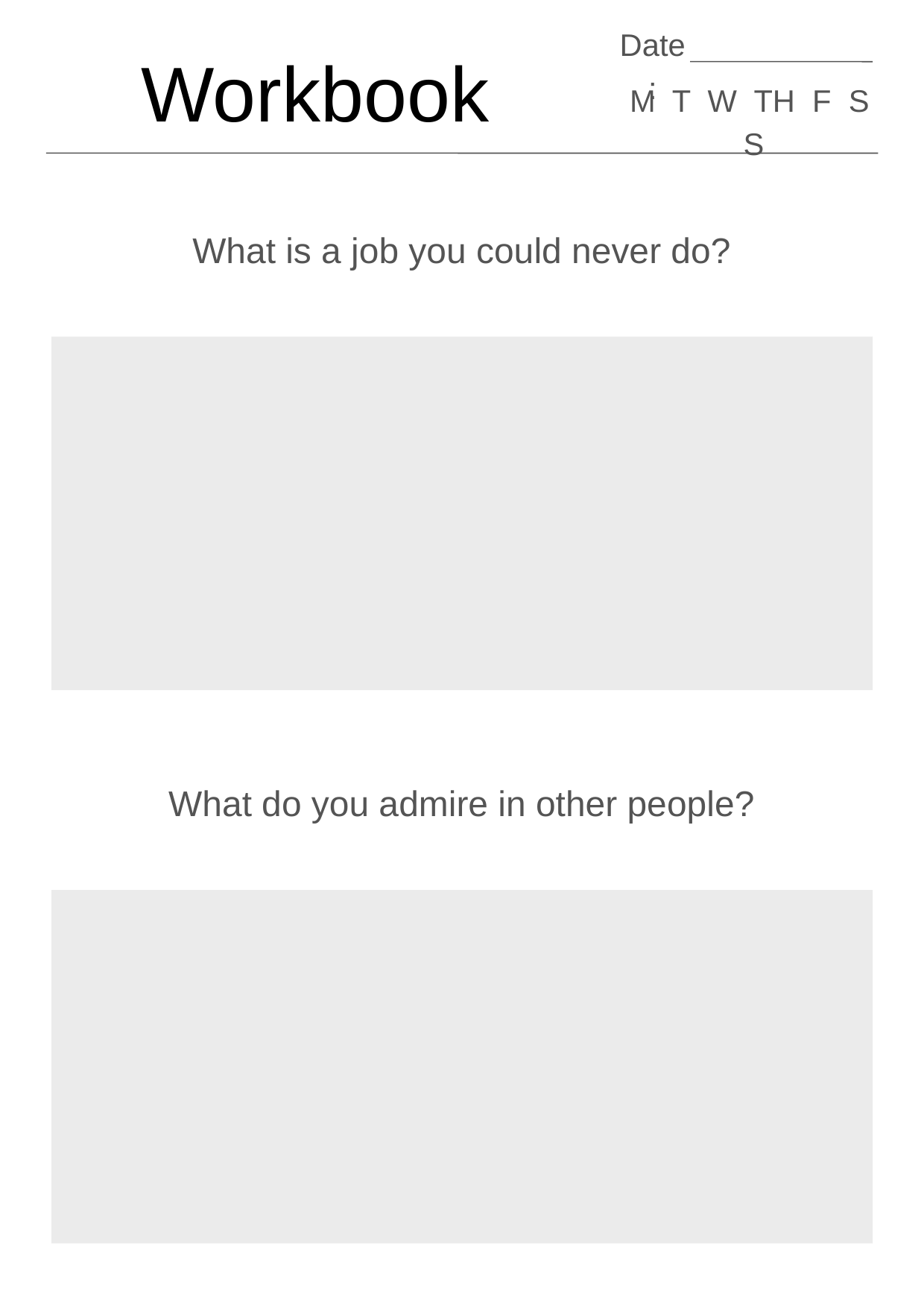

Date:
Workbook

M  T  W  TH  F  S  S

What is a job you could never do?

What do you admire in other people?